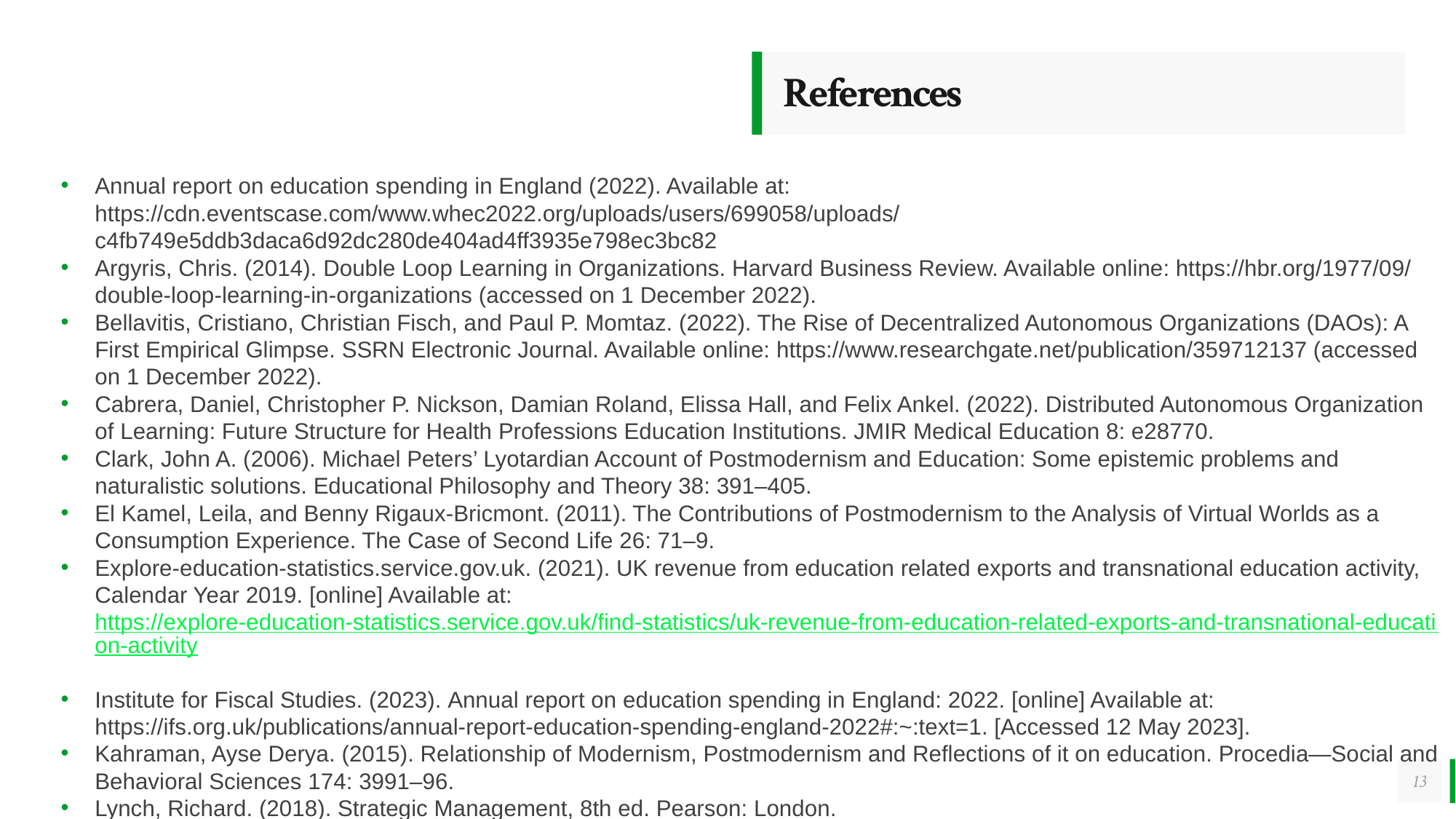

# References
Annual report on education spending in England (2022). Available at: https://cdn.eventscase.com/www.whec2022.org/uploads/users/699058/uploads/c4fb749e5ddb3daca6d92dc280de404ad4ff3935e798ec3bc82
Argyris, Chris. (2014). Double Loop Learning in Organizations. Harvard Business Review. Available online: https://hbr.org/1977/09/ double-loop-learning-in-organizations (accessed on 1 December 2022).
Bellavitis, Cristiano, Christian Fisch, and Paul P. Momtaz. (2022). The Rise of Decentralized Autonomous Organizations (DAOs): A First Empirical Glimpse. SSRN Electronic Journal. Available online: https://www.researchgate.net/publication/359712137 (accessed on 1 December 2022).
Cabrera, Daniel, Christopher P. Nickson, Damian Roland, Elissa Hall, and Felix Ankel. (2022). Distributed Autonomous Organization of Learning: Future Structure for Health Professions Education Institutions. JMIR Medical Education 8: e28770.
Clark, John A. (2006). Michael Peters’ Lyotardian Account of Postmodernism and Education: Some epistemic problems and naturalistic solutions. Educational Philosophy and Theory 38: 391–405.
El Kamel, Leila, and Benny Rigaux-Bricmont. (2011). The Contributions of Postmodernism to the Analysis of Virtual Worlds as a Consumption Experience. The Case of Second Life 26: 71–9.
Explore-education-statistics.service.gov.uk. (2021). UK revenue from education related exports and transnational education activity, Calendar Year 2019. [online] Available at: https://explore-education-statistics.service.gov.uk/find-statistics/uk-revenue-from-education-related-exports-and-transnational-education-activity
Institute for Fiscal Studies. (2023). Annual report on education spending in England: 2022. [online] Available at: https://ifs.org.uk/publications/annual-report-education-spending-england-2022#:~:text=1. [Accessed 12 May 2023].
Kahraman, Ayse Derya. (2015). Relationship of Modernism, Postmodernism and Reflections of it on education. Procedia—Social and Behavioral Sciences 174: 3991–96.
Lynch, Richard. (2018). Strategic Management, 8th ed. Pearson: London.
Lyotard, Jean-François. (1984). The Postmodern Condition: A Report on Knowledge. Minneapolis: University of Minnesota Press.
Manning, Stephan. (2012). New Silicon Valleys or a New Species? Commoditization of Knowledge Work and the Rise of Knowledge Services Clusters. Research Policy 42: 379–90

13